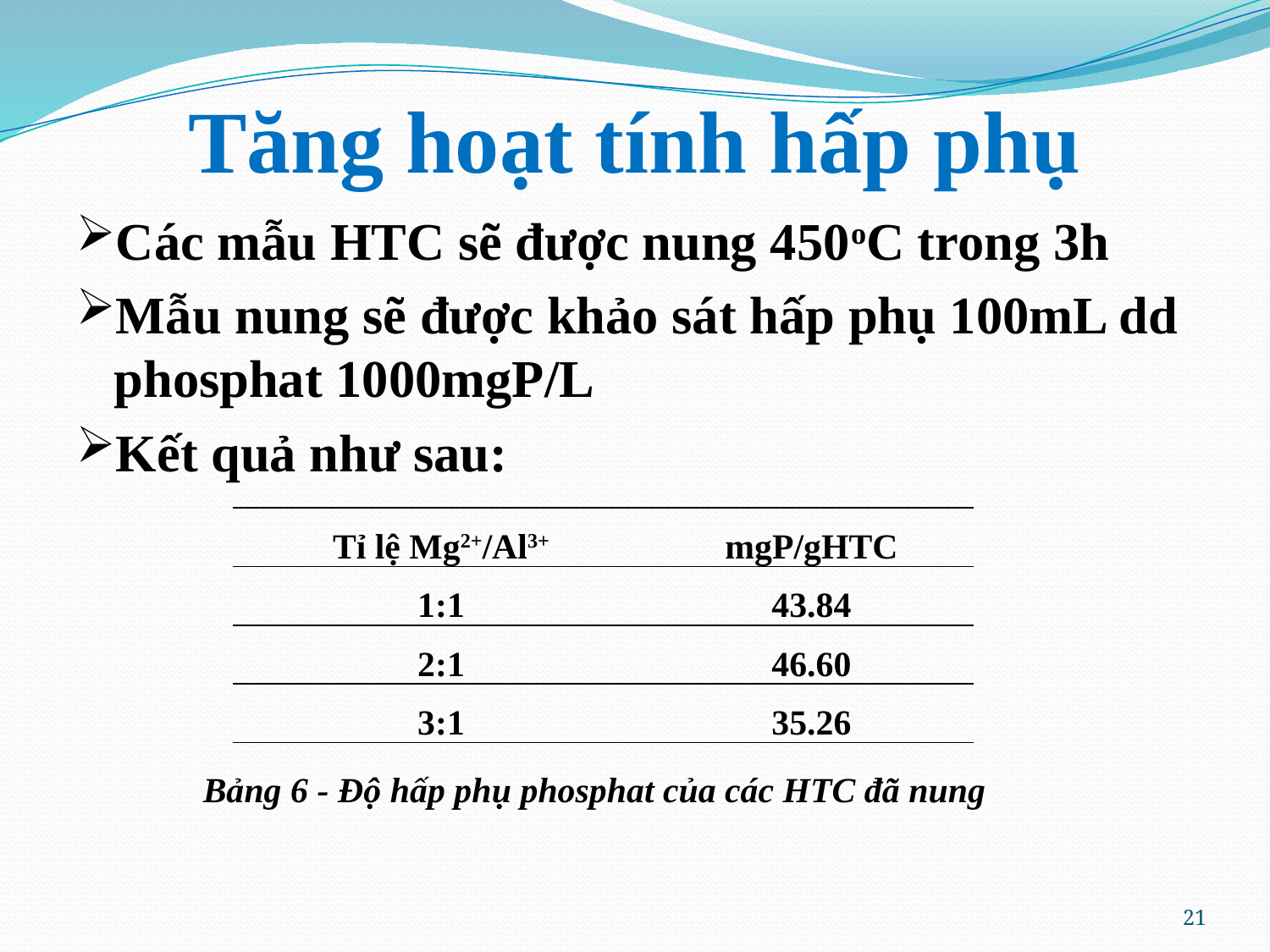

# Tăng hoạt tính hấp phụ
Các mẫu HTC sẽ được nung 450oC trong 3h
Mẫu nung sẽ được khảo sát hấp phụ 100mL dd phosphat 1000mgP/L
Kết quả như sau:
| Tỉ lệ Mg2+/Al3+ | mgP/gHTC |
| --- | --- |
| 1:1 | 43.84 |
| 2:1 | 46.60 |
| 3:1 | 35.26 |
Bảng 6 - Độ hấp phụ phosphat của các HTC đã nung

21